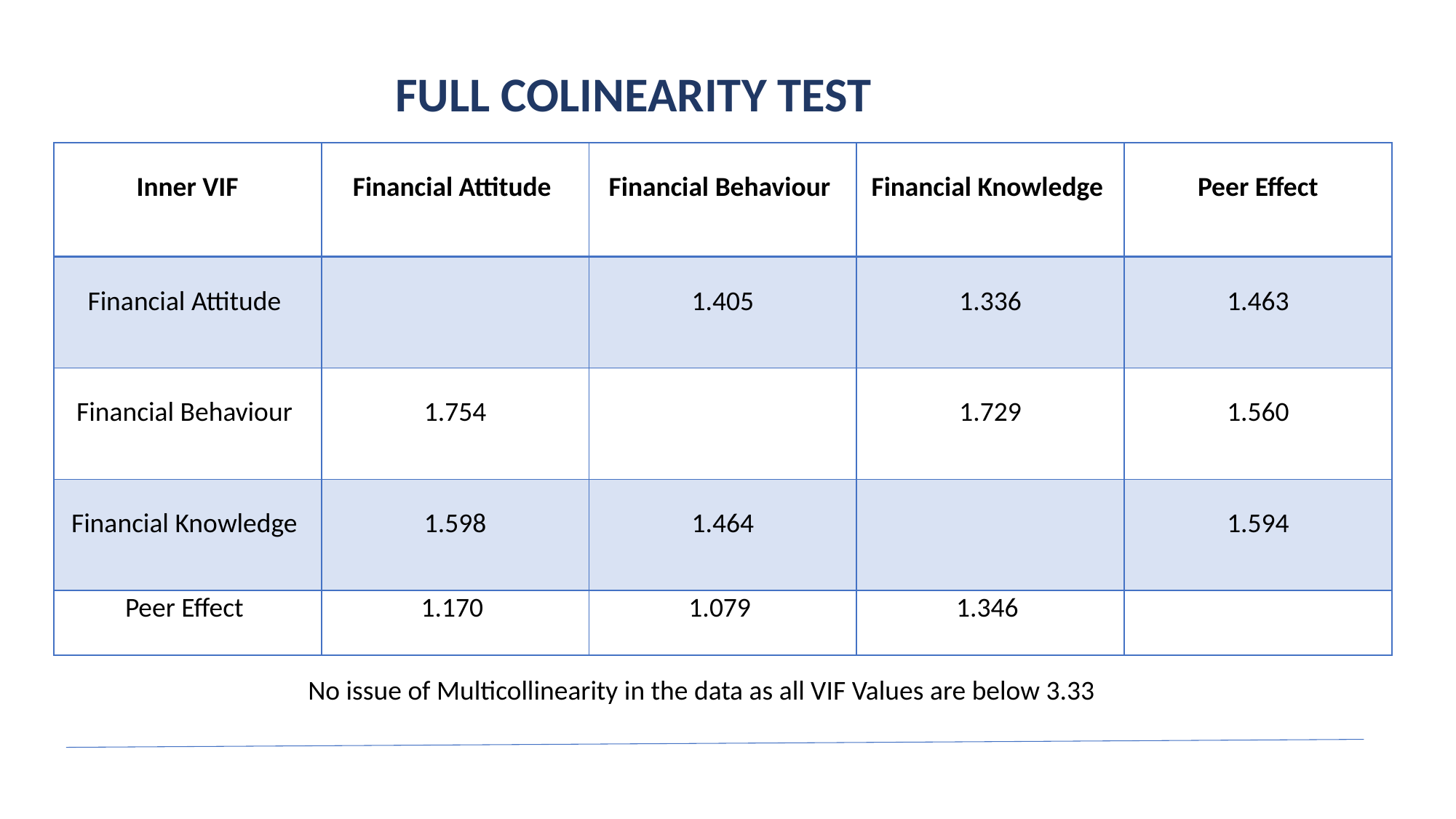

# FULL COLINEARITY TEST
| Inner VIF | Financial Attitude | Financial Behaviour | Financial Knowledge | Peer Effect |
| --- | --- | --- | --- | --- |
| Financial Attitude |  | 1.405 | 1.336 | 1.463 |
| Financial Behaviour | 1.754 |  | 1.729 | 1.560 |
| Financial Knowledge | 1.598 | 1.464 |  | 1.594 |
| Peer Effect | 1.170 | 1.079 | 1.346 |  |
No issue of Multicollinearity in the data as all VIF Values are below 3.33